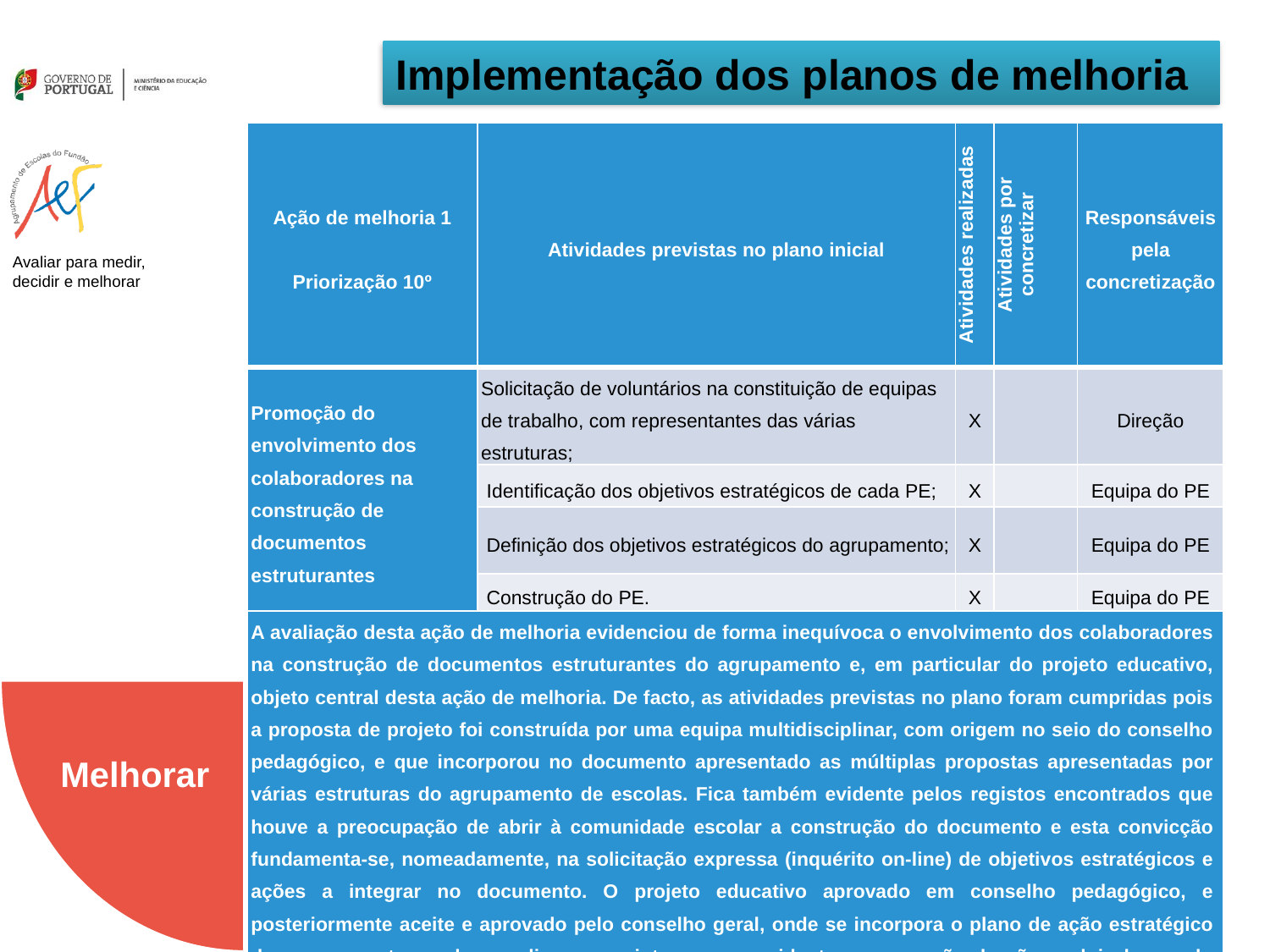

Implementação dos planos de melhoria
| Ação de melhoria 1   Priorização 10º | Atividades previstas no plano inicial | Atividades realizadas | Atividades por concretizar | Responsáveis pela concretização |
| --- | --- | --- | --- | --- |
| Promoção do envolvimento dos colaboradores na construção de documentos estruturantes | Solicitação de voluntários na constituição de equipas de trabalho, com representantes das várias estruturas; | X |  | Direção |
|  | Identificação dos objetivos estratégicos de cada PE; | X |  | Equipa do PE |
|  | Definição dos objetivos estratégicos do agrupamento; | X |  | Equipa do PE |
|  | Construção do PE. | X |  | Equipa do PE |
| A avaliação desta ação de melhoria evidenciou de forma inequívoca o envolvimento dos colaboradores na construção de documentos estruturantes do agrupamento e, em particular do projeto educativo, objeto central desta ação de melhoria. De facto, as atividades previstas no plano foram cumpridas pois a proposta de projeto foi construída por uma equipa multidisciplinar, com origem no seio do conselho pedagógico, e que incorporou no documento apresentado as múltiplas propostas apresentadas por várias estruturas do agrupamento de escolas. Fica também evidente pelos registos encontrados que houve a preocupação de abrir à comunidade escolar a construção do documento e esta convicção fundamenta-se, nomeadamente, na solicitação expressa (inquérito on-line) de objetivos estratégicos e ações a integrar no documento. O projeto educativo aprovado em conselho pedagógico, e posteriormente aceite e aprovado pelo conselho geral, onde se incorpora o plano de ação estratégico do agrupamento revela uma linguagem interna com evidente preocupação de não excluir, bem pelo contrário, integrar, a terminologia utilizada nos documentos da inspeção-geral de educação, a terminologia usada pelo diretor da escola no seu plano de ação e a linguagem utilizada na CAF. |  |  |  |  |

Melhorar